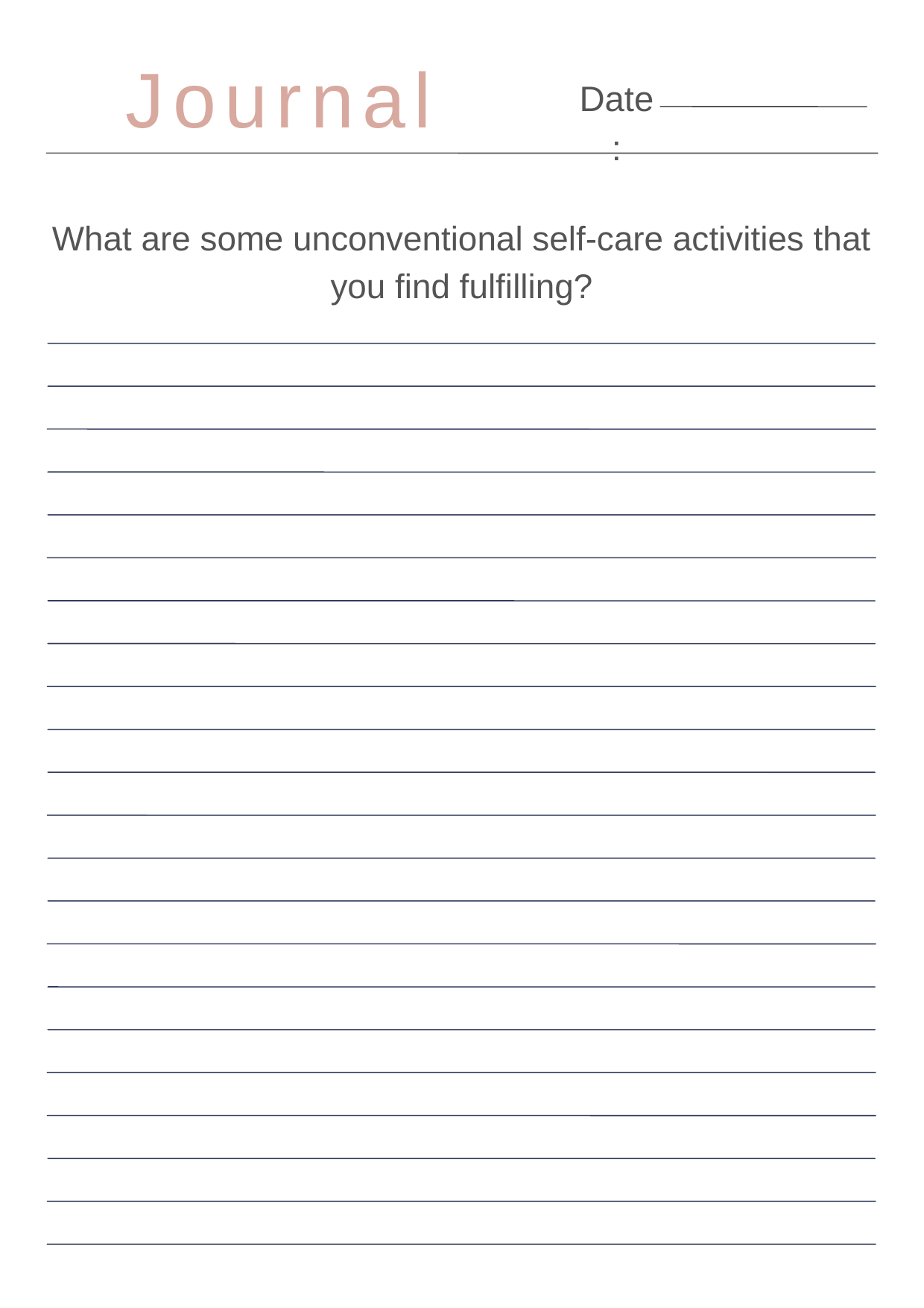

Journal
Date:

What are some unconventional self-care activities that you find fulfilling?